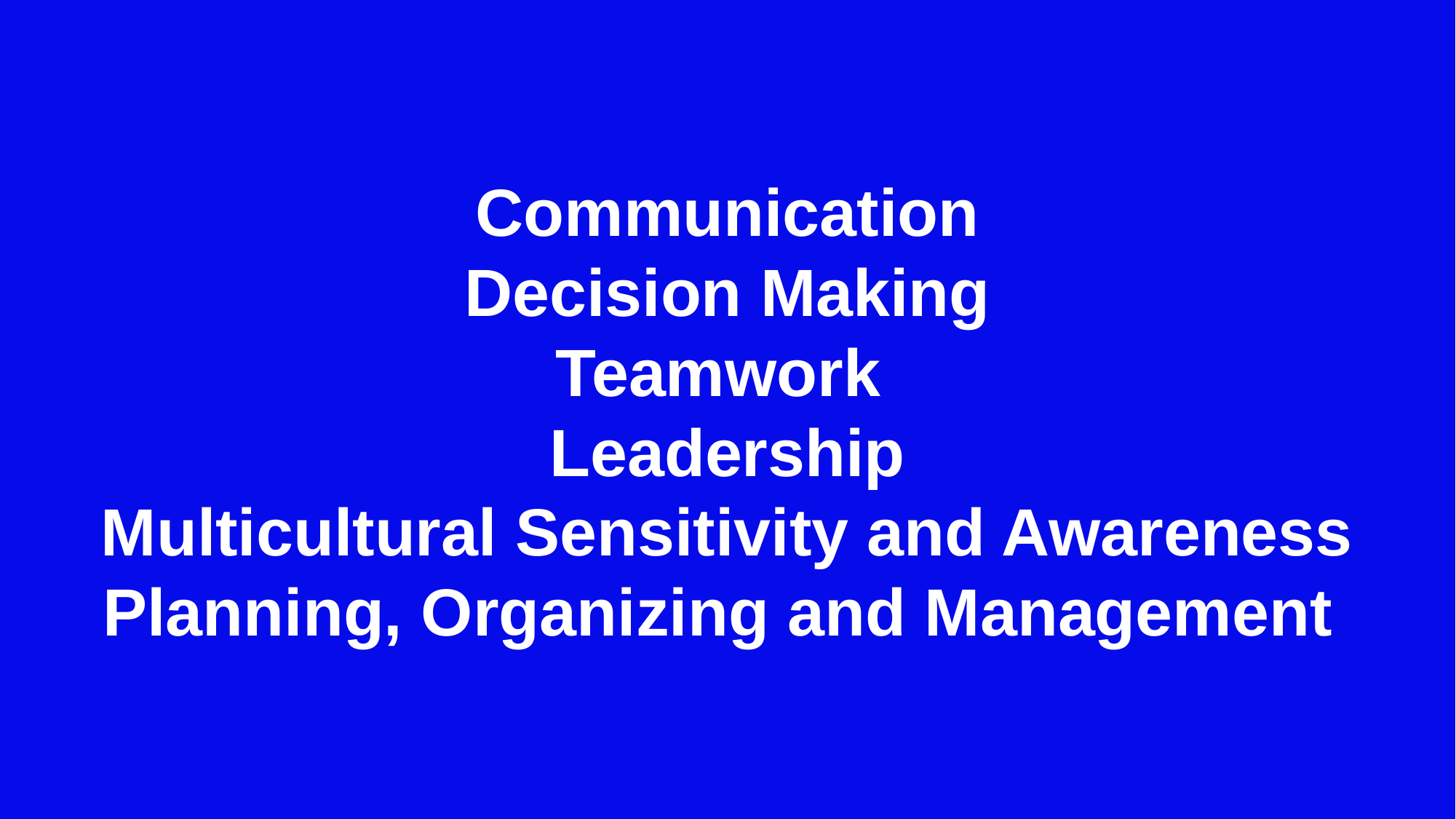

Communication
Decision Making
Teamwork
Leadership
Multicultural Sensitivity and Awareness
Planning, Organizing and Management